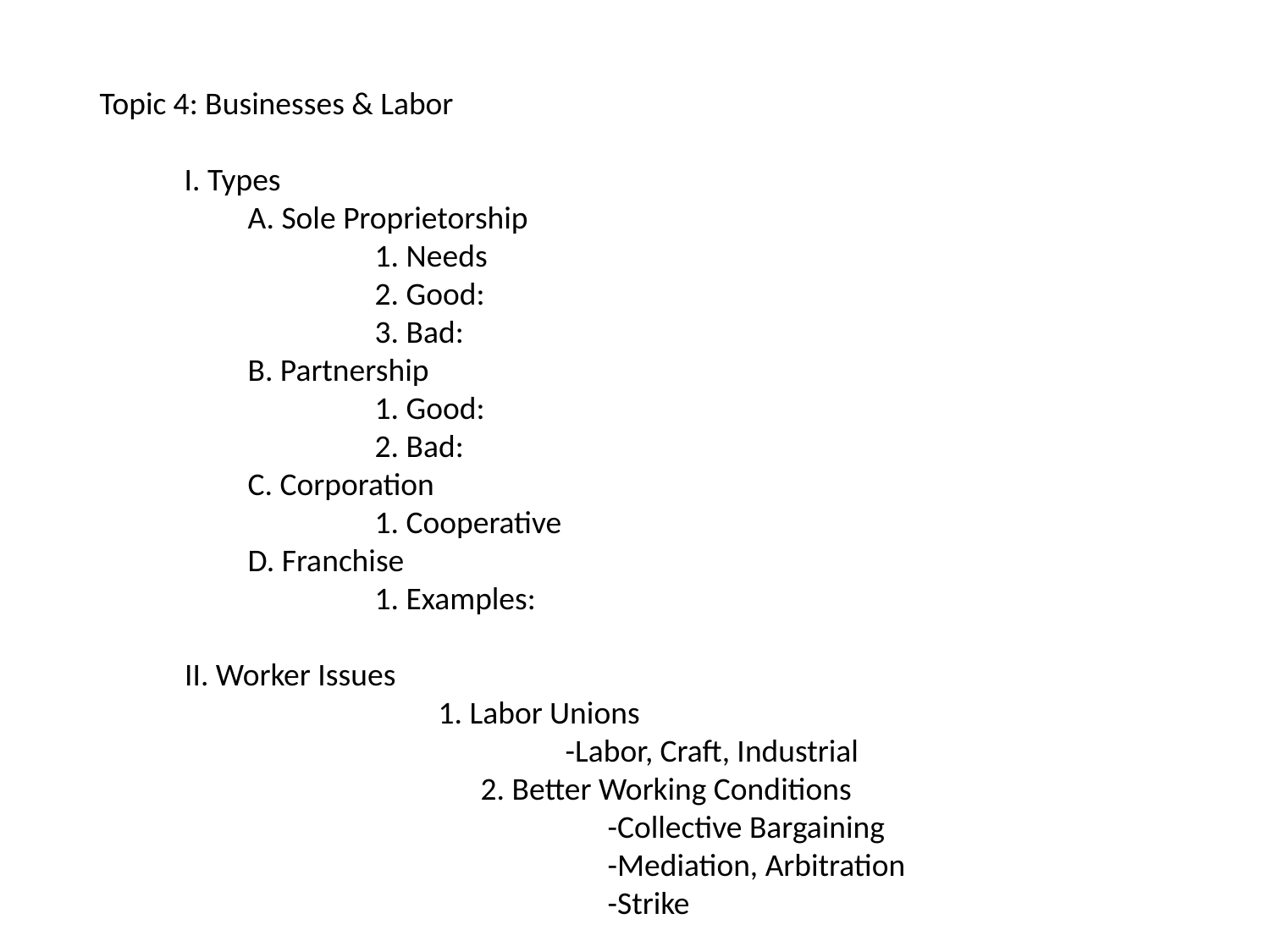

Topic 4: Businesses & Labor

	I. Types
	A. Sole Proprietorship
		1. Needs
		2. Good:
		3. Bad:
	B. Partnership
		1. Good:
		2. Bad:
	C. Corporation
		1. Cooperative
	D. Franchise
		1. Examples:

   II. Worker Issues
			1. Labor Unions
				-Labor, Craft, Industrial
			2. Better Working Conditions
				-Collective Bargaining
				-Mediation, Arbitration
				-Strike